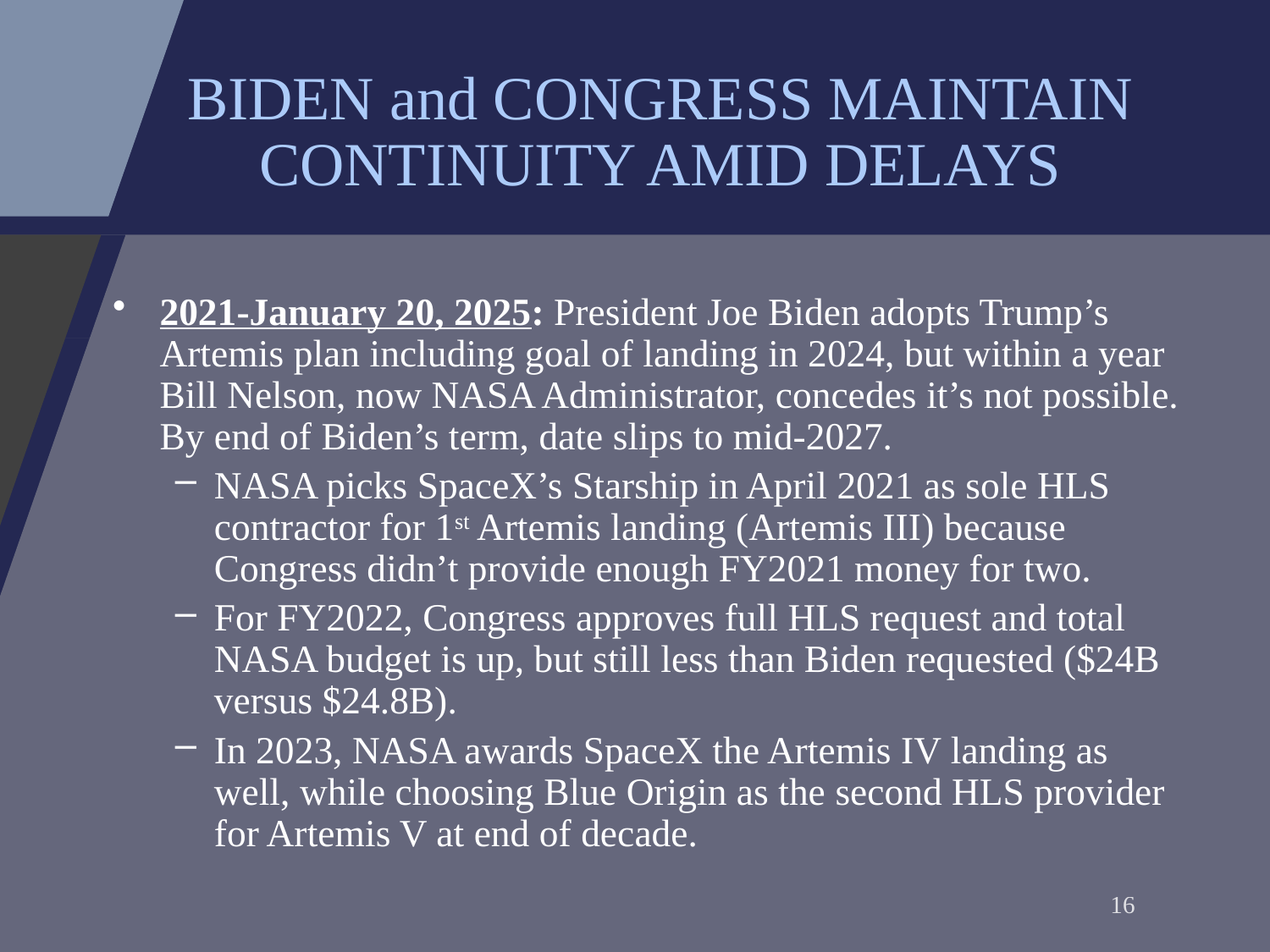

# BIDEN and CONGRESS MAINTAIN CONTINUITY AMID DELAYS

2021-January 20, 2025: President Joe Biden adopts Trump’s Artemis plan including goal of landing in 2024, but within a year Bill Nelson, now NASA Administrator, concedes it’s not possible. By end of Biden’s term, date slips to mid-2027.
NASA picks SpaceX’s Starship in April 2021 as sole HLS contractor for 1st Artemis landing (Artemis III) because Congress didn’t provide enough FY2021 money for two.
For FY2022, Congress approves full HLS request and total NASA budget is up, but still less than Biden requested ($24B versus $24.8B).
In 2023, NASA awards SpaceX the Artemis IV landing as well, while choosing Blue Origin as the second HLS provider for Artemis V at end of decade.

16